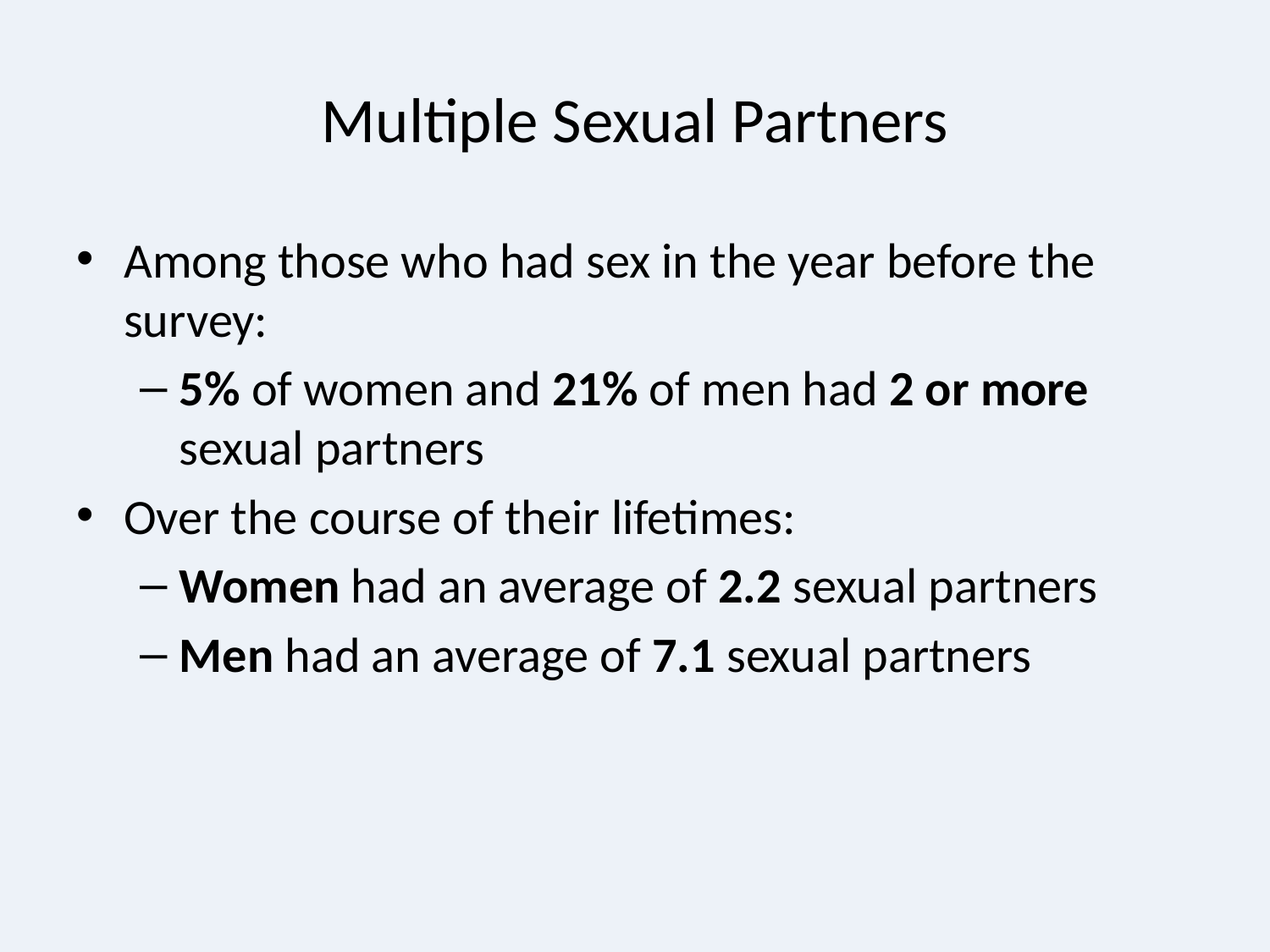

# Multiple Sexual Partners
Among those who had sex in the year before the survey:
5% of women and 21% of men had 2 or more sexual partners
Over the course of their lifetimes:
Women had an average of 2.2 sexual partners
Men had an average of 7.1 sexual partners